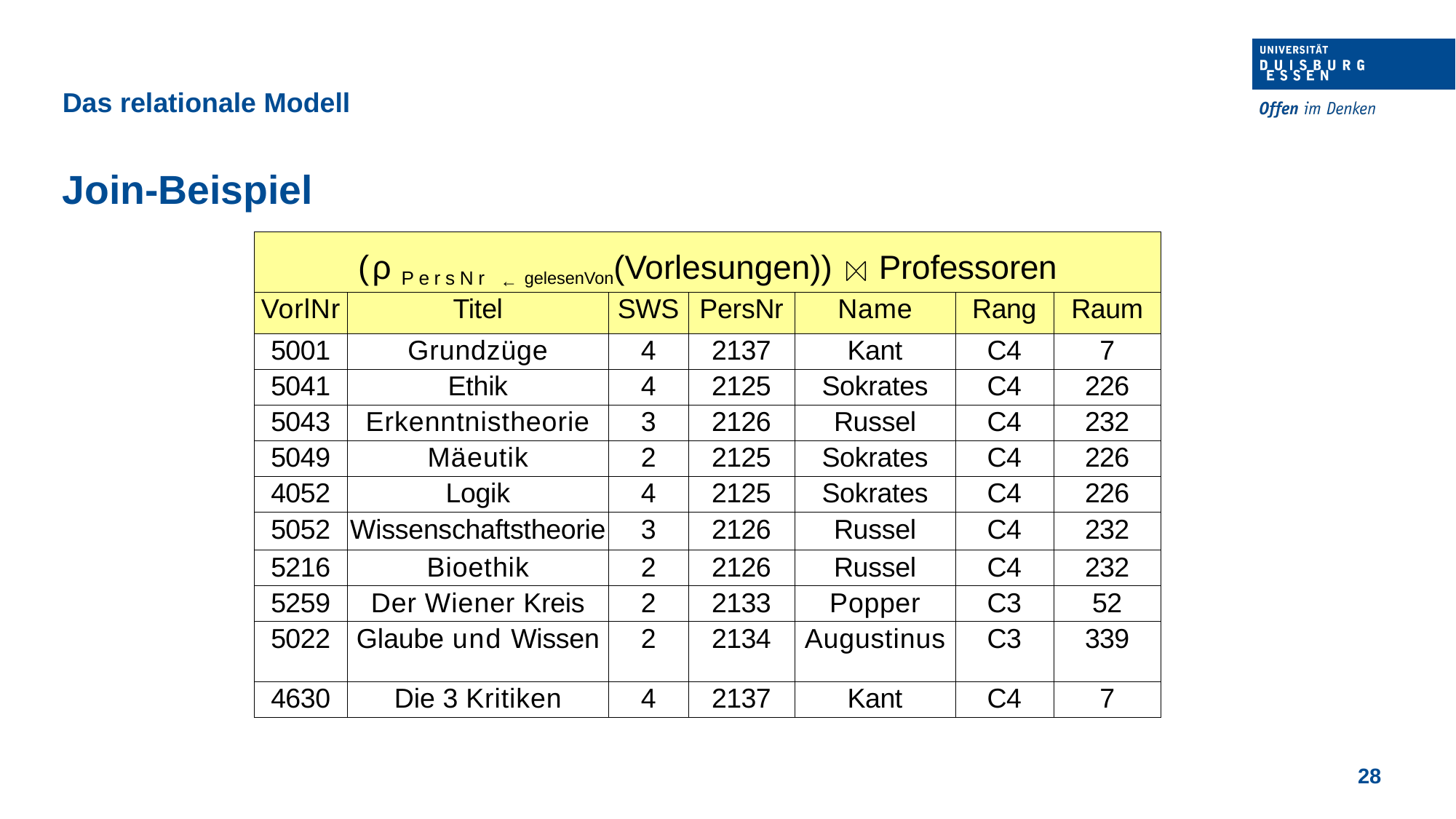

Das relationale Modell
Join-Beispiel
| (ρ PersNr ← gelesenVon(Vorlesungen)) ⨝ Professoren |  |  |  |  |  |  |
| --- | --- | --- | --- | --- | --- | --- |
| VorlNr | Titel | SWS | PersNr | Name | Rang | Raum |
| 5001 | Grundzüge | 4 | 2137 | Kant | C4 | 7 |
| 5041 | Ethik | 4 | 2125 | Sokrates | C4 | 226 |
| 5043 | Erkenntnistheorie | 3 | 2126 | Russel | C4 | 232 |
| 5049 | Mäeutik | 2 | 2125 | Sokrates | C4 | 226 |
| 4052 | Logik | 4 | 2125 | Sokrates | C4 | 226 |
| 5052 | Wissenschaftstheorie | 3 | 2126 | Russel | C4 | 232 |
| 5216 | Bioethik | 2 | 2126 | Russel | C4 | 232 |
| 5259 | Der Wiener Kreis | 2 | 2133 | Popper | C3 | 52 |
| 5022 | Glaube und Wissen | 2 | 2134 | Augustinus | C3 | 339 |
| 4630 | Die 3 Kritiken | 4 | 2137 | Kant | C4 | 7 |
28